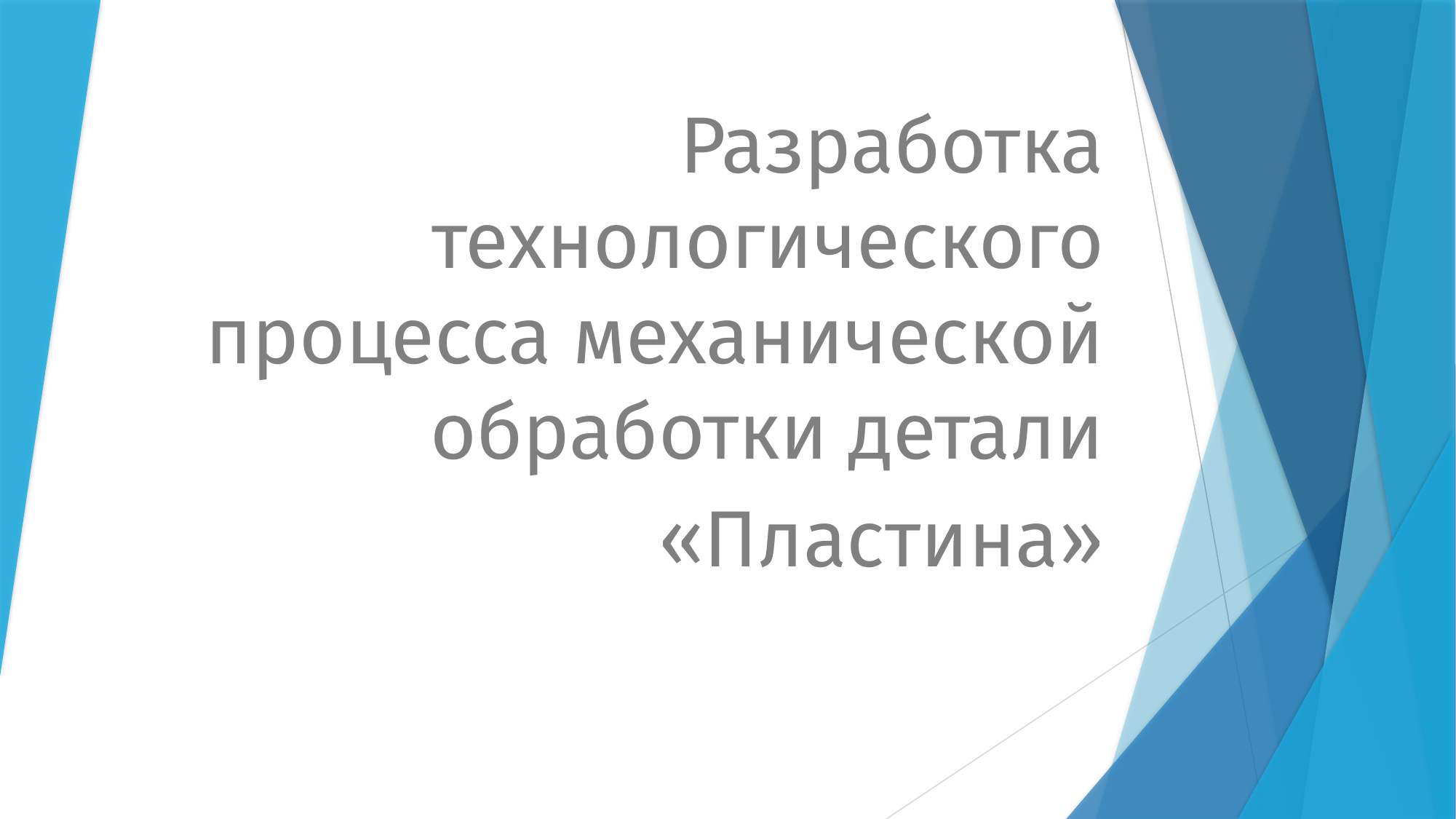

Разработка технологического процесса механической обработки детали
 «Пластина»